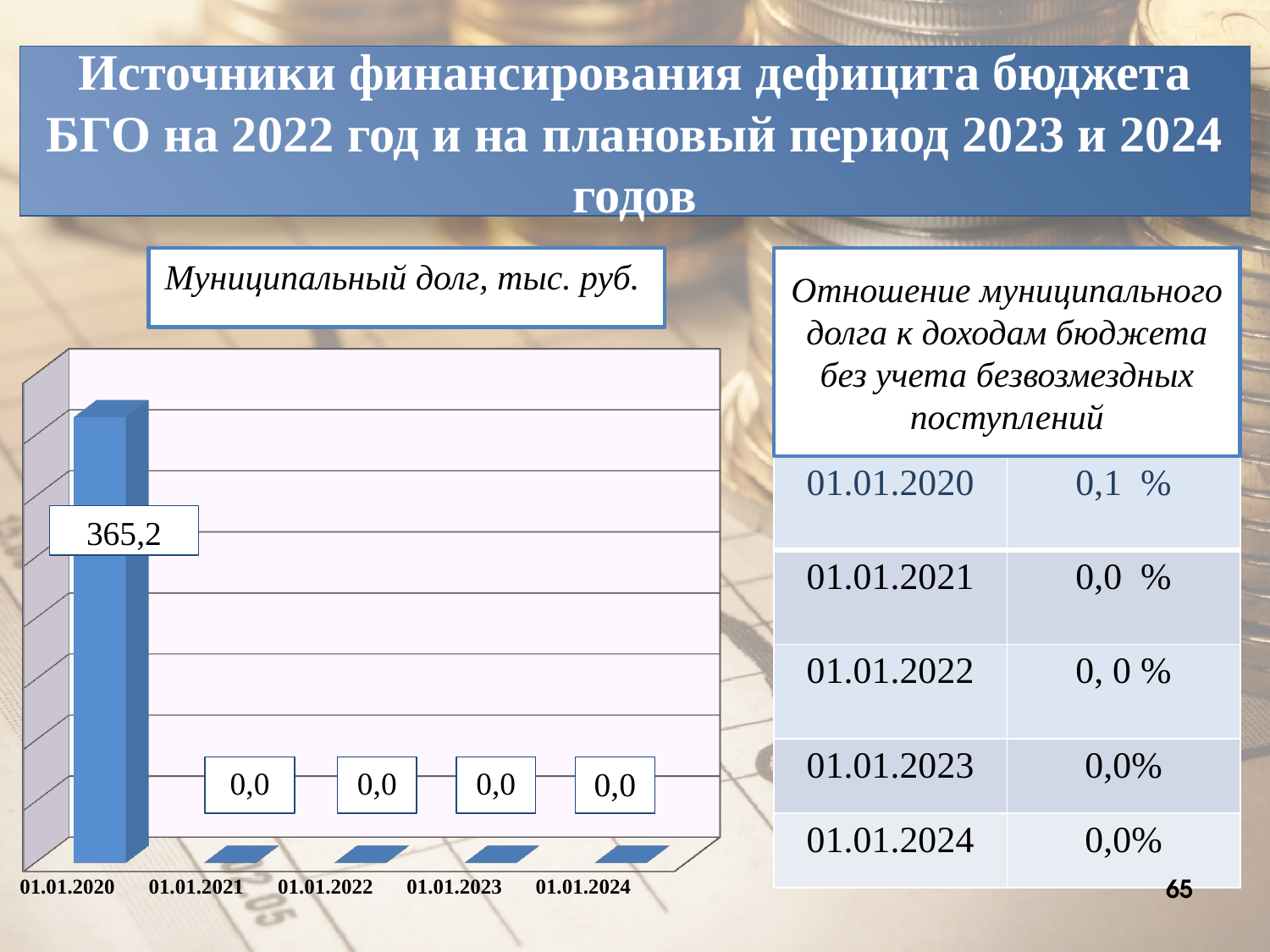

Источники финансирования дефицита бюджета БГО на 2022 год и на плановый период 2023 и 2024 годов
Отношение муниципального долга к доходам бюджета без учета безвозмездных поступлений
Муниципальный долг, тыс. руб.

[unsupported chart]

| 01.01.2020 | 0,1 % |
| --- | --- |
| 01.01.2021 | 0,0 % |
| 01.01.2022 | 0, 0 % |
| 01.01.2023 | 0,0% |
| 01.01.2024 | 0,0% |
365,2
0,0
0,0
0,0
0,0
65
01.01.2020
01.01.2021
01.01.2022
01.01.2023
01.01.2024